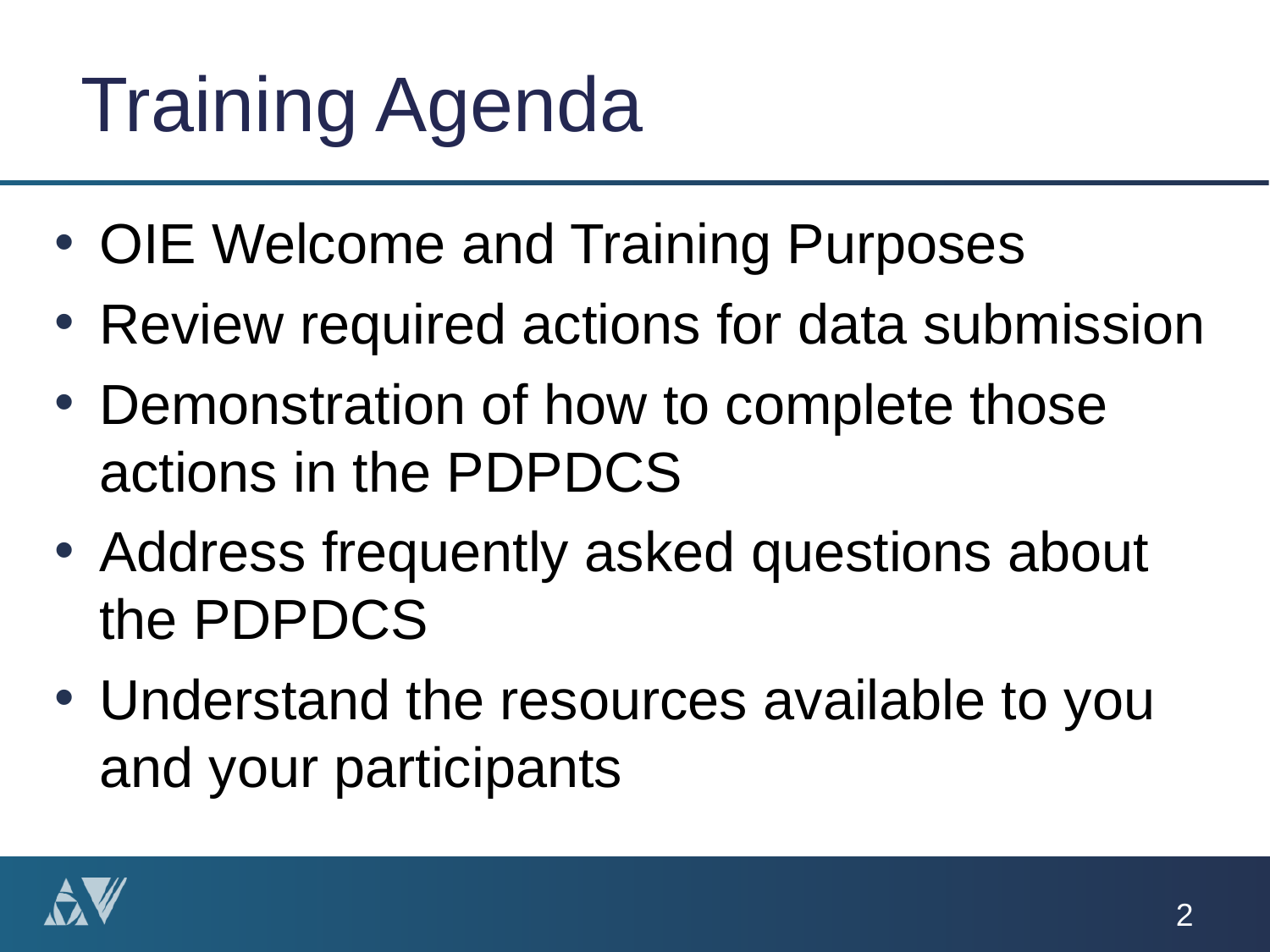

# Training Agenda
OIE Welcome and Training Purposes
Review required actions for data submission
Demonstration of how to complete those actions in the PDPDCS
Address frequently asked questions about the PDPDCS
Understand the resources available to you and your participants
2